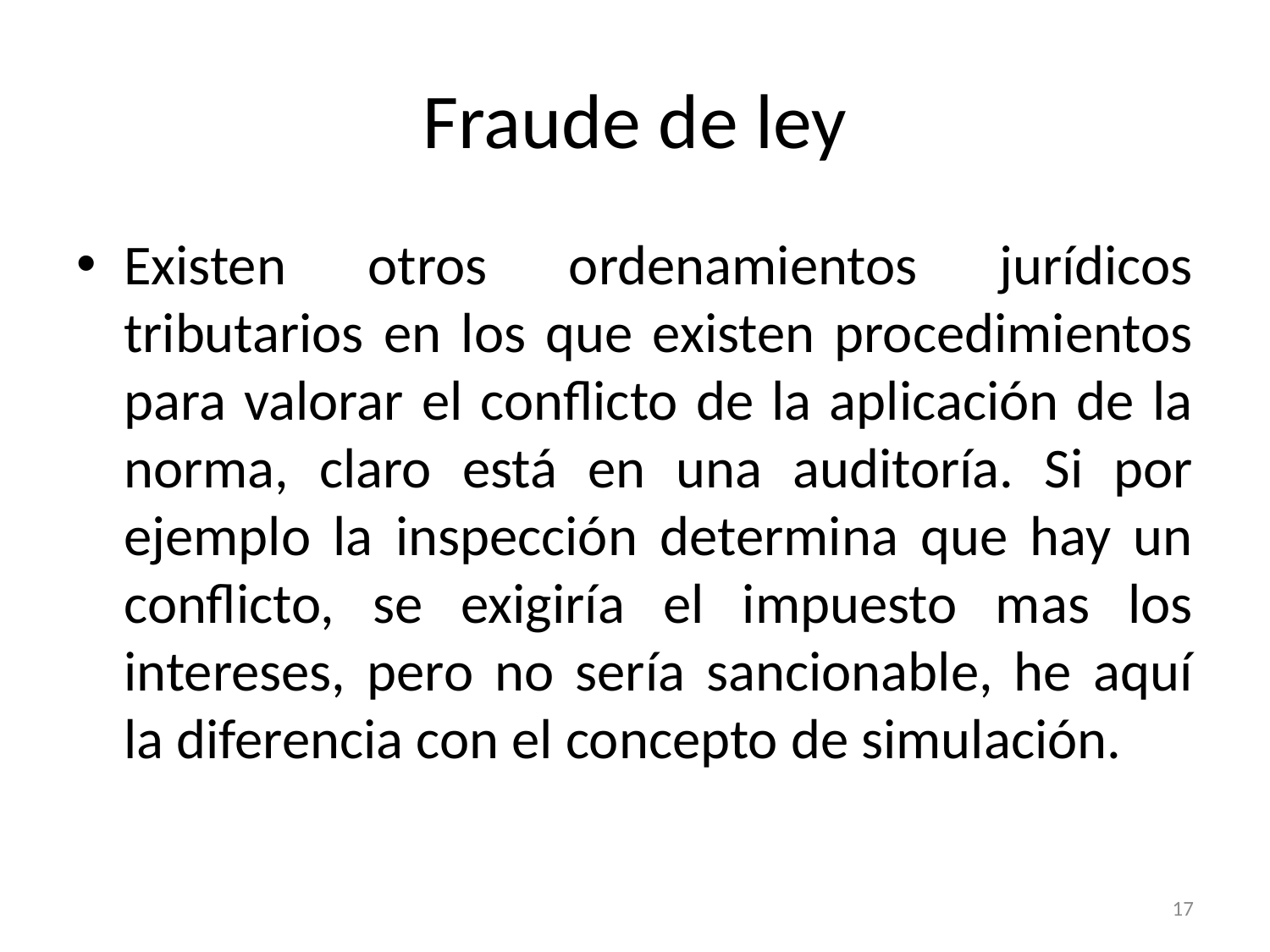

# Fraude de ley
Existen otros ordenamientos jurídicos tributarios en los que existen procedimientos para valorar el conflicto de la aplicación de la norma, claro está en una auditoría. Si por ejemplo la inspección determina que hay un conflicto, se exigiría el impuesto mas los intereses, pero no sería sancionable, he aquí la diferencia con el concepto de simulación.
17